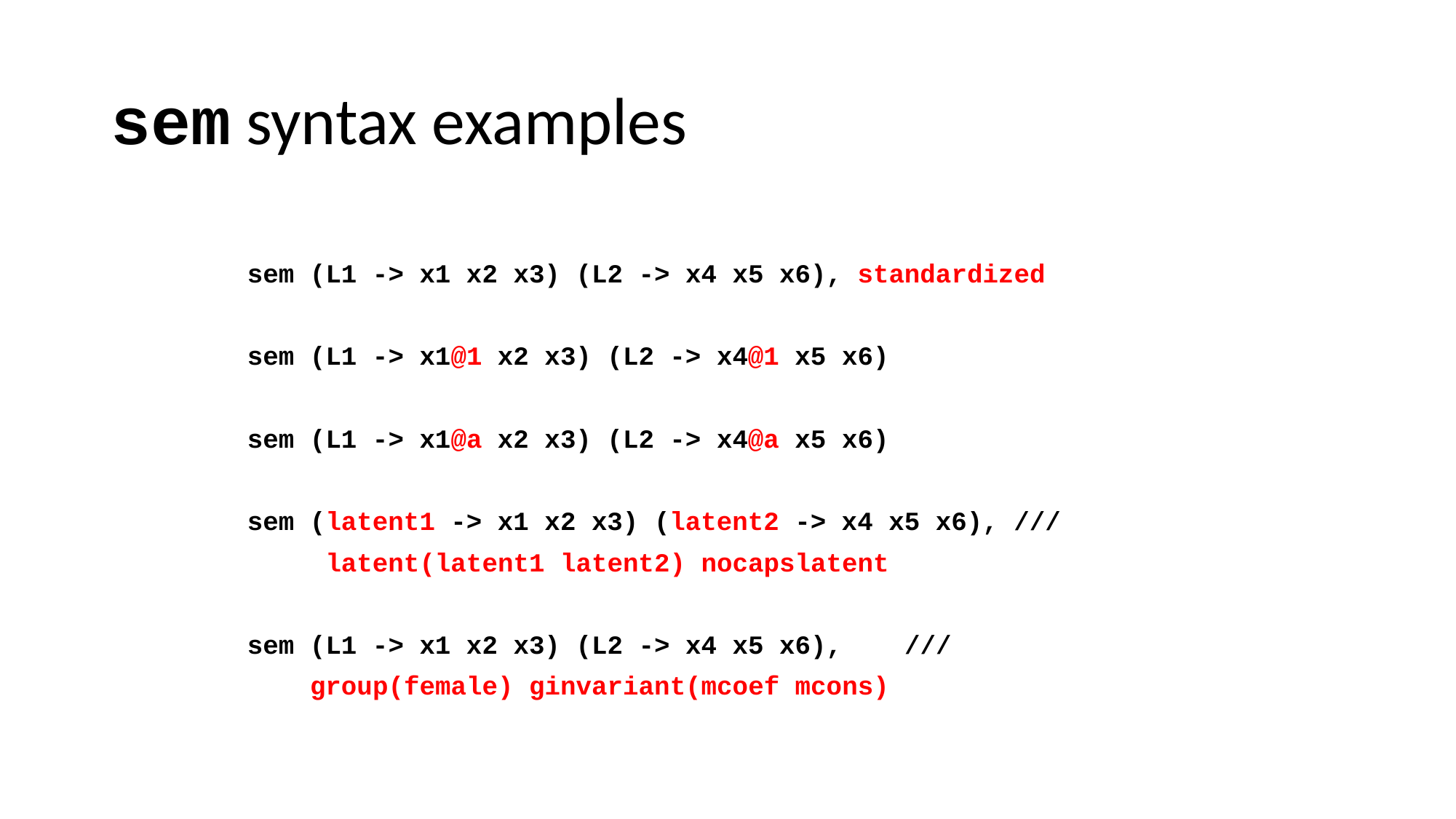

# sem syntax examples
sem (L1 -> x1 x2 x3) (L2 -> x4 x5 x6), standardized

sem (L1 -> x1@1 x2 x3) (L2 -> x4@1 x5 x6)

sem (L1 -> x1@a x2 x3) (L2 -> x4@a x5 x6)

sem (latent1 -> x1 x2 x3) (latent2 -> x4 x5 x6), ///
     latent(latent1 latent2) nocapslatent

sem (L1 -> x1 x2 x3) (L2 -> x4 x5 x6),    ///
    group(female) ginvariant(mcoef mcons)